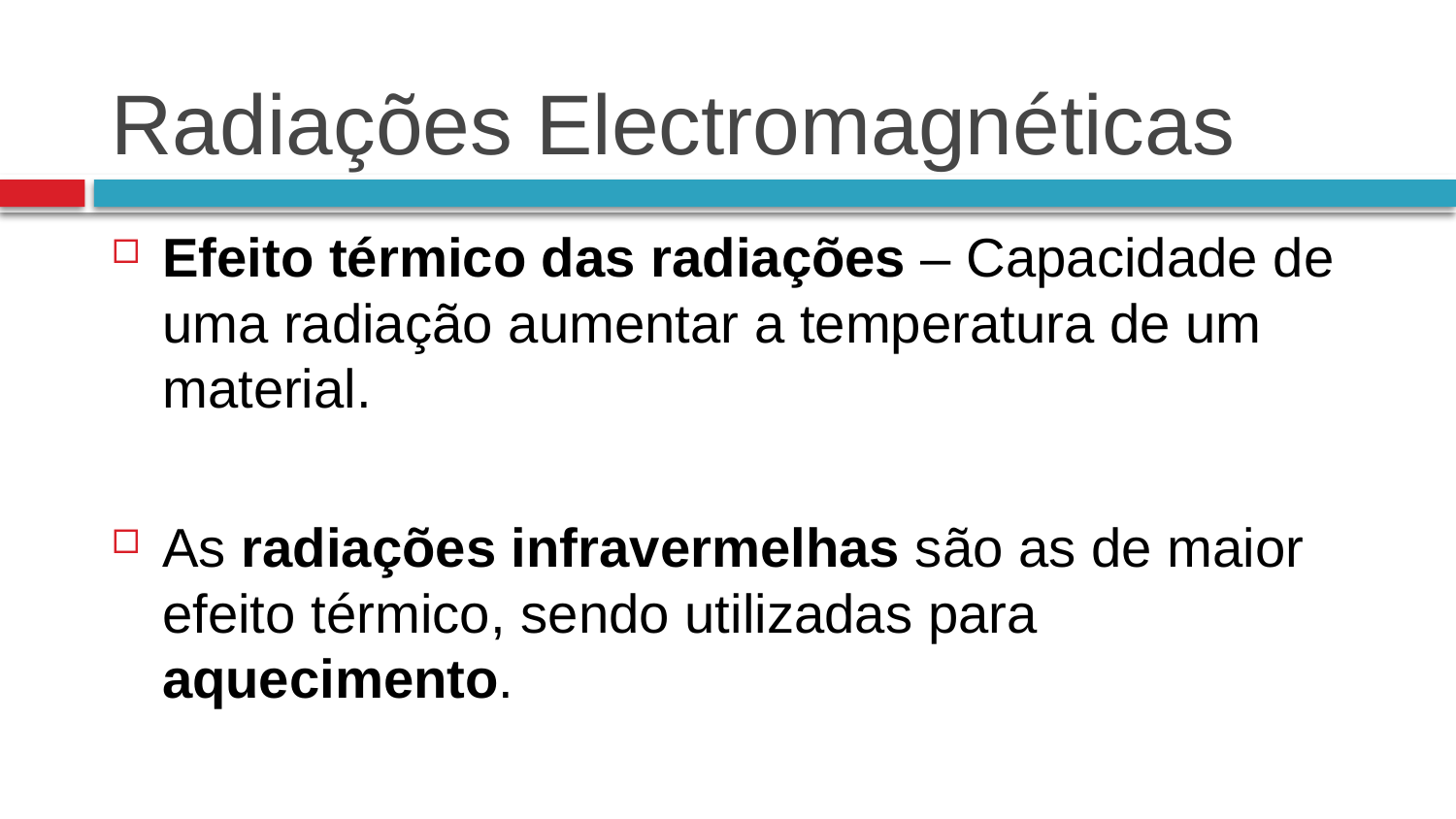

# Radiações Electromagnéticas
Efeito térmico das radiações – Capacidade de uma radiação aumentar a temperatura de um material.

As radiações infravermelhas são as de maior efeito térmico, sendo utilizadas para aquecimento.